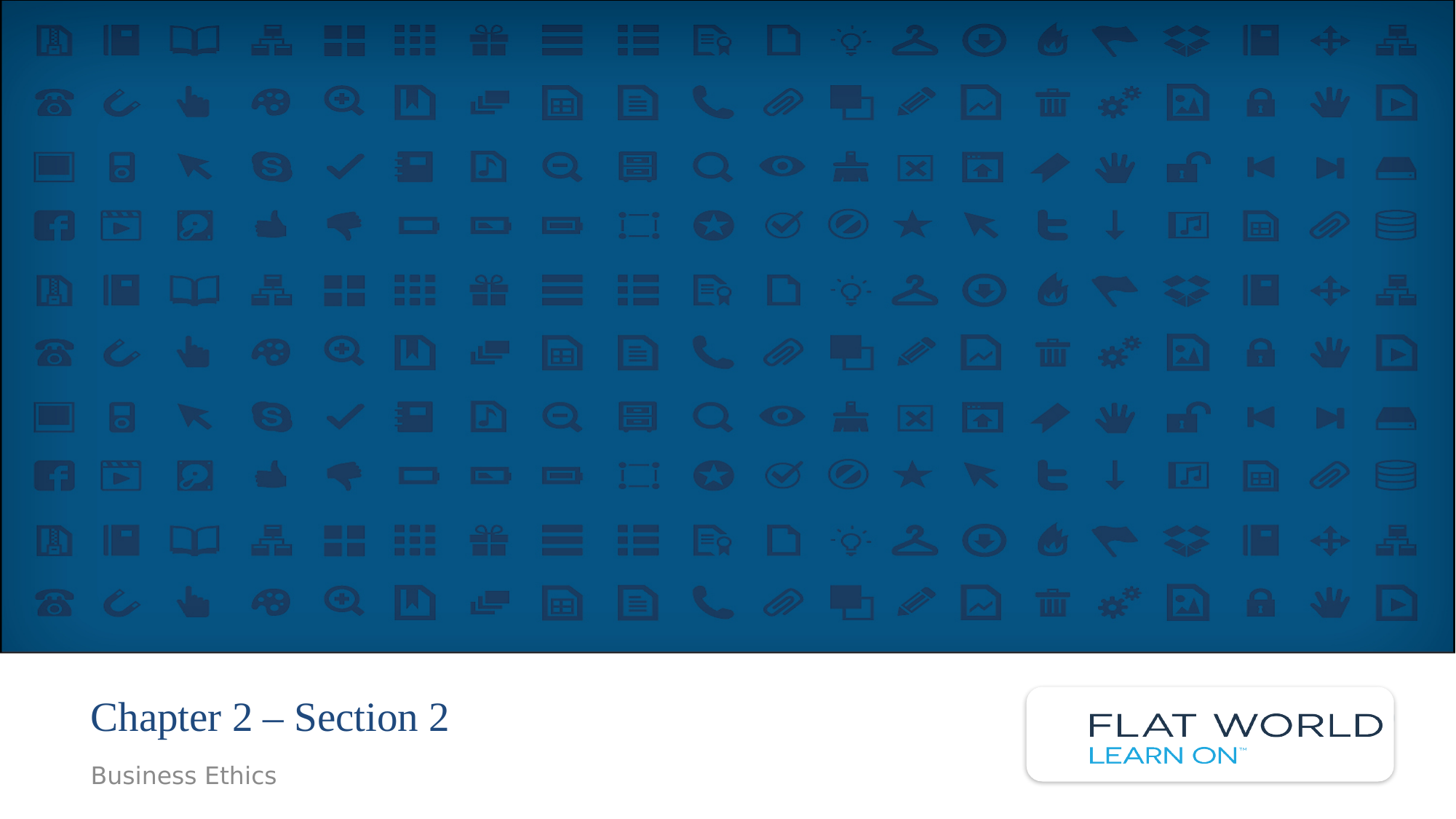

# Chapter 2 – Section 2
Business Ethics